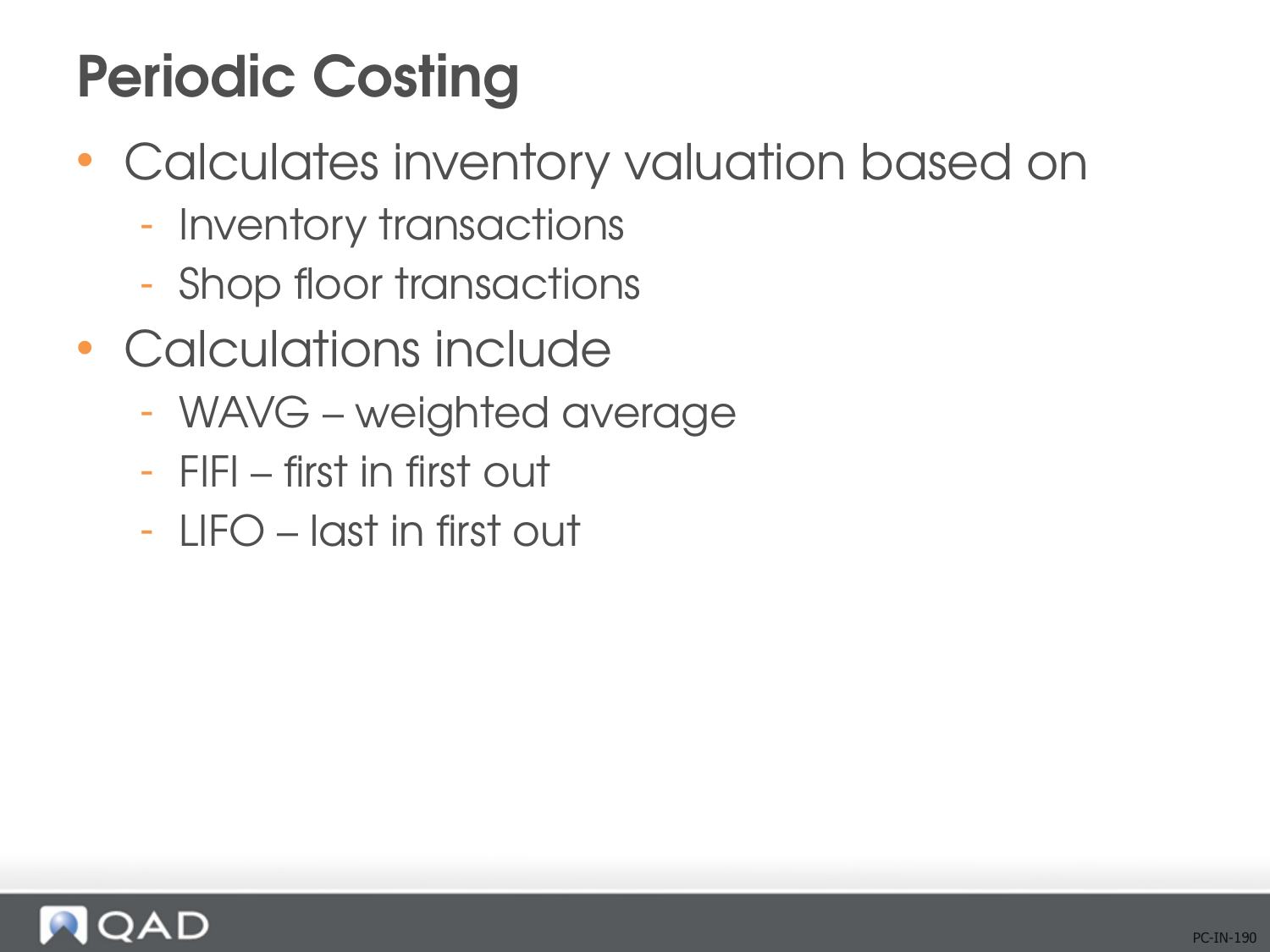

# Periodic Costing
Calculates inventory valuation based on
Inventory transactions
Shop floor transactions
Calculations include
WAVG – weighted average
FIFI – first in first out
LIFO – last in first out
PC-IN-190